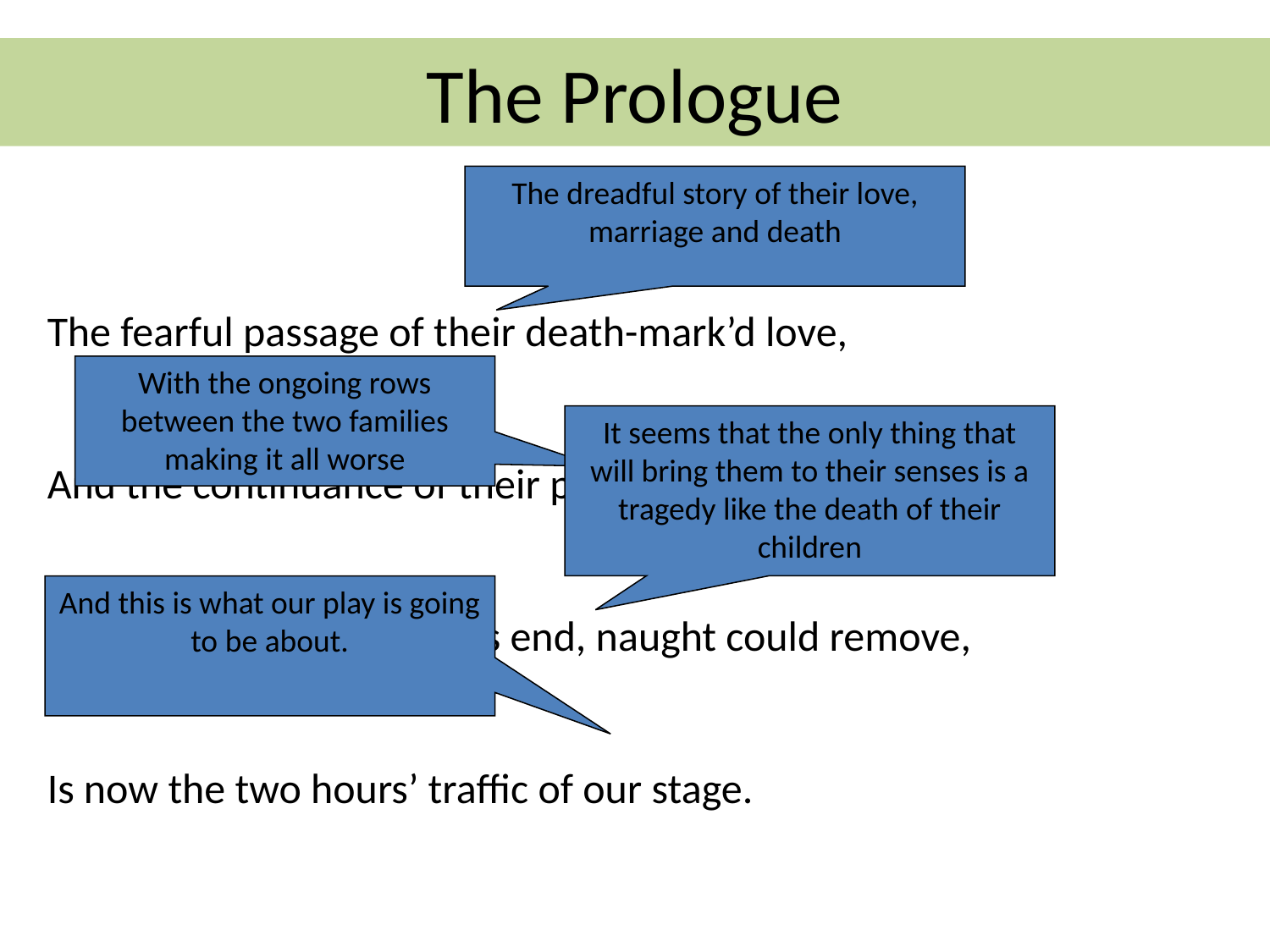

# The Prologue
The dreadful story of their love, marriage and death
The fearful passage of their death-mark’d love,
And the continuance of their parents’ rage,
Which, but their children’s end, naught could remove,
Is now the two hours’ traffic of our stage.
With the ongoing rows between the two families making it all worse
It seems that the only thing that will bring them to their senses is a tragedy like the death of their children
And this is what our play is going to be about.